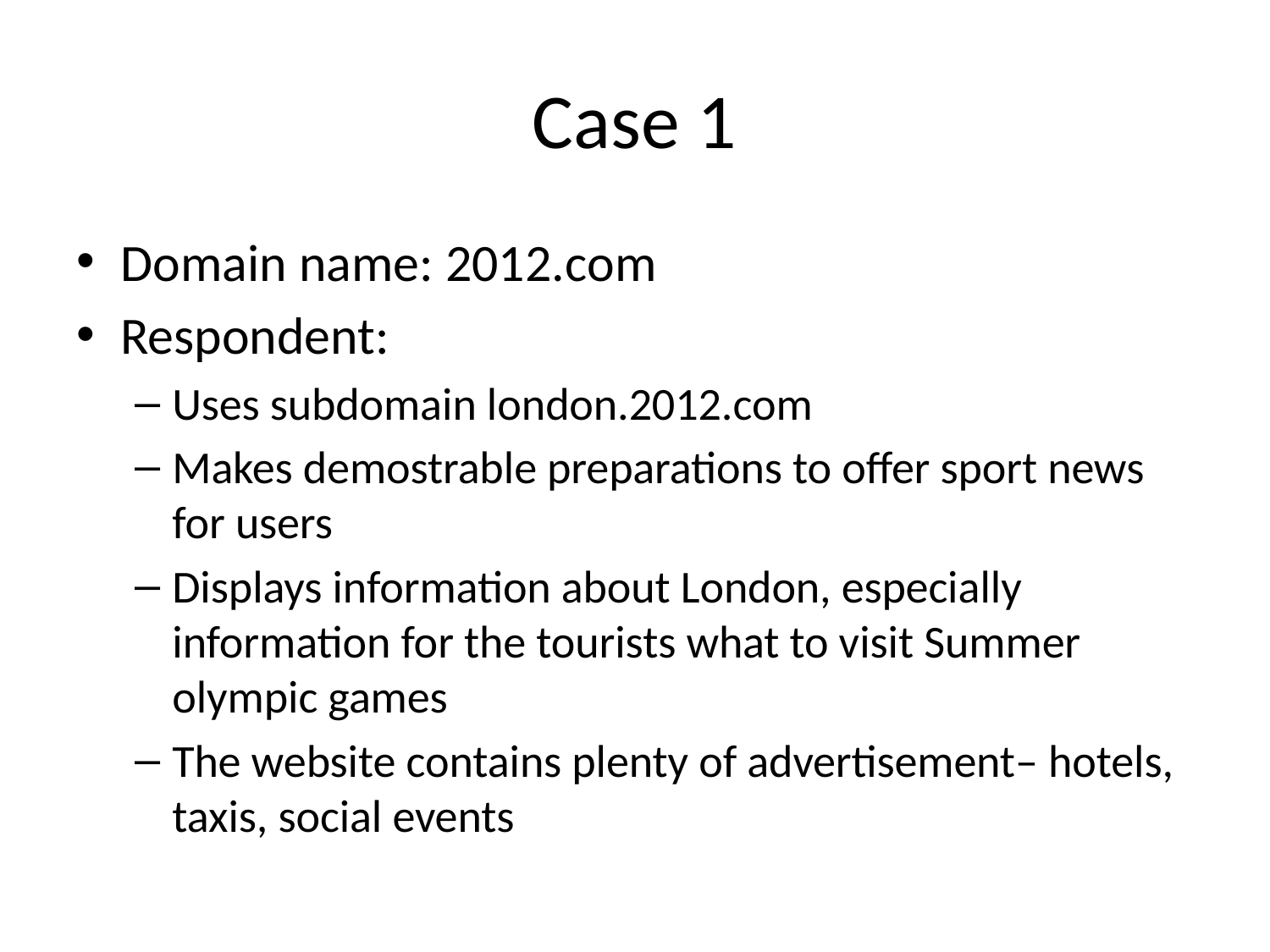

# Case 1
Domain name: 2012.com
Respondent:
Uses subdomain london.2012.com
Makes demostrable preparations to offer sport news for users
Displays information about London, especially information for the tourists what to visit Summer olympic games
The website contains plenty of advertisement– hotels, taxis, social events